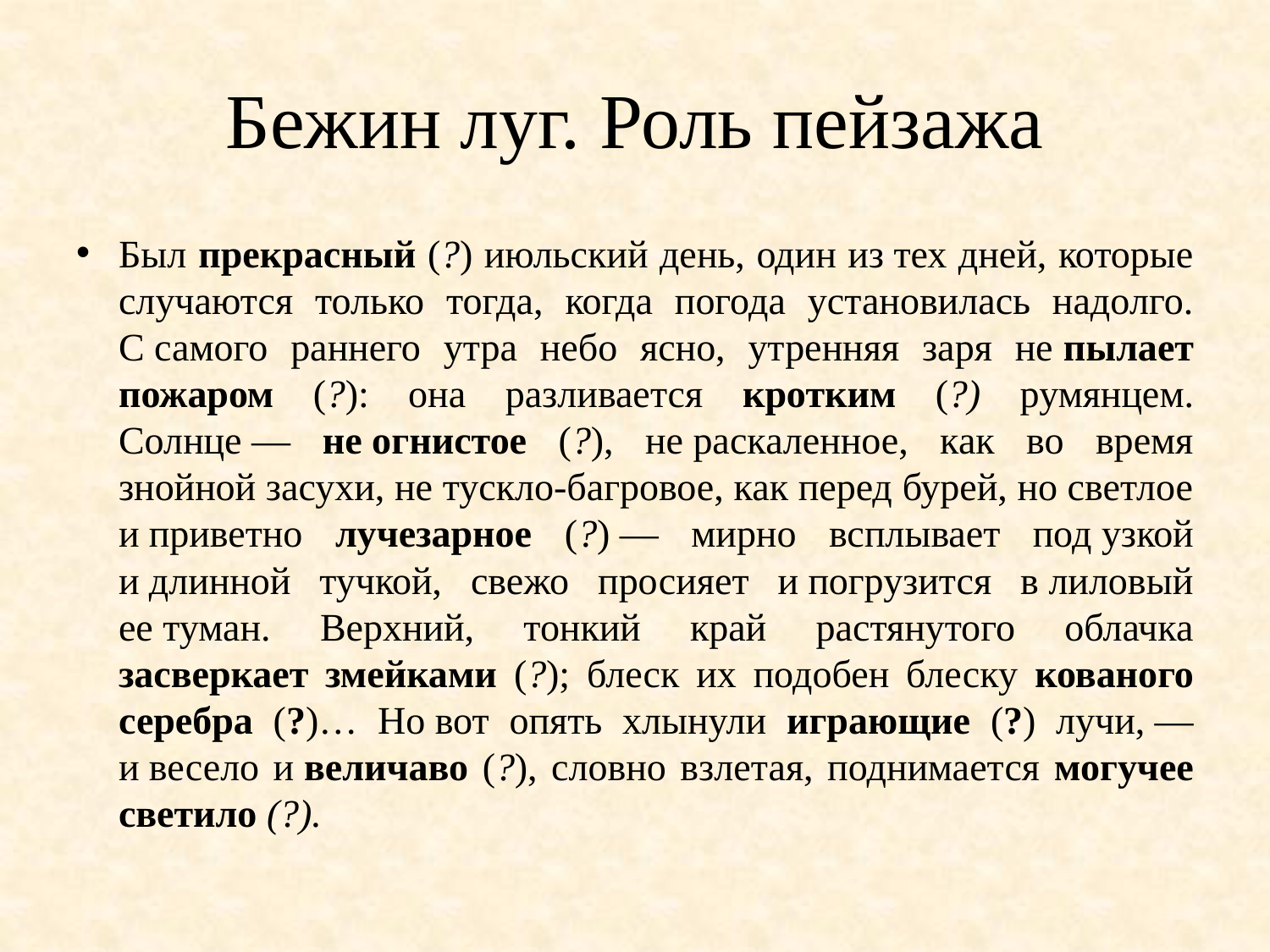

# Бежин луг. Роль пейзажа
Был прекрасный (?) июльский день, один из тех дней, которые случаются только тогда, когда погода установилась надолго. С самого раннего утра небо ясно, утренняя заря не пылает пожаром (?): она разливается кротким (?) румянцем. Солнце — не огнистое (?), не раскаленное, как во время знойной засухи, не тускло-багровое, как перед бурей, но светлое и приветно лучезарное (?) — мирно всплывает под узкой и длинной тучкой, свежо просияет и погрузится в лиловый ее туман. Верхний, тонкий край растянутого облачка засверкает змейками (?); блеск их подобен блеску кованого серебра (?)… Но вот опять хлынули играющие (?) лучи, — и весело и величаво (?), словно взлетая, поднимается могучее светило (?).